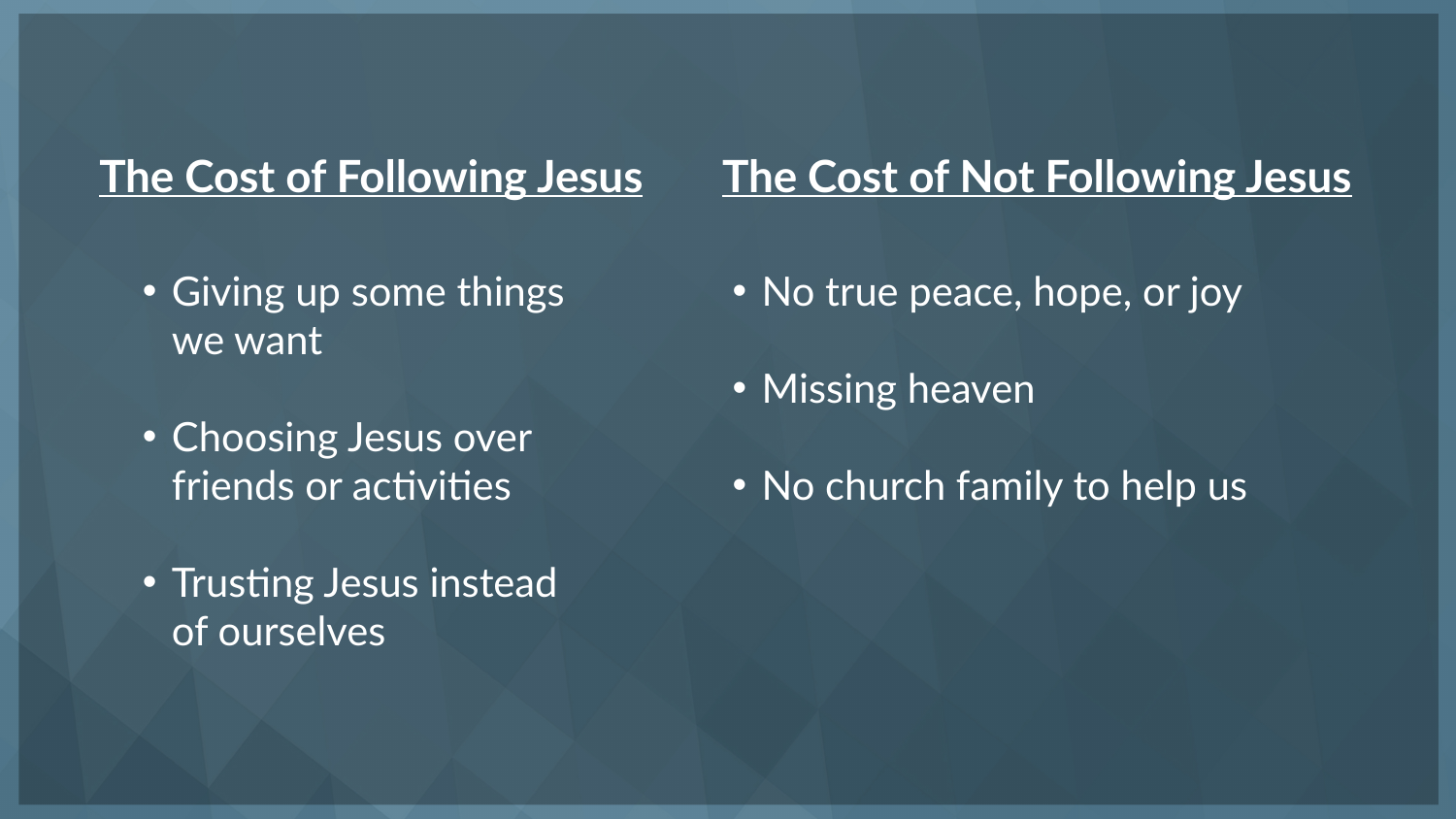

#
The Cost of Following Jesus
The Cost of Not Following Jesus
Giving up some things we want
Choosing Jesus over friends or activities
Trusting Jesus instead of ourselves
No true peace, hope, or joy
Missing heaven
No church family to help us